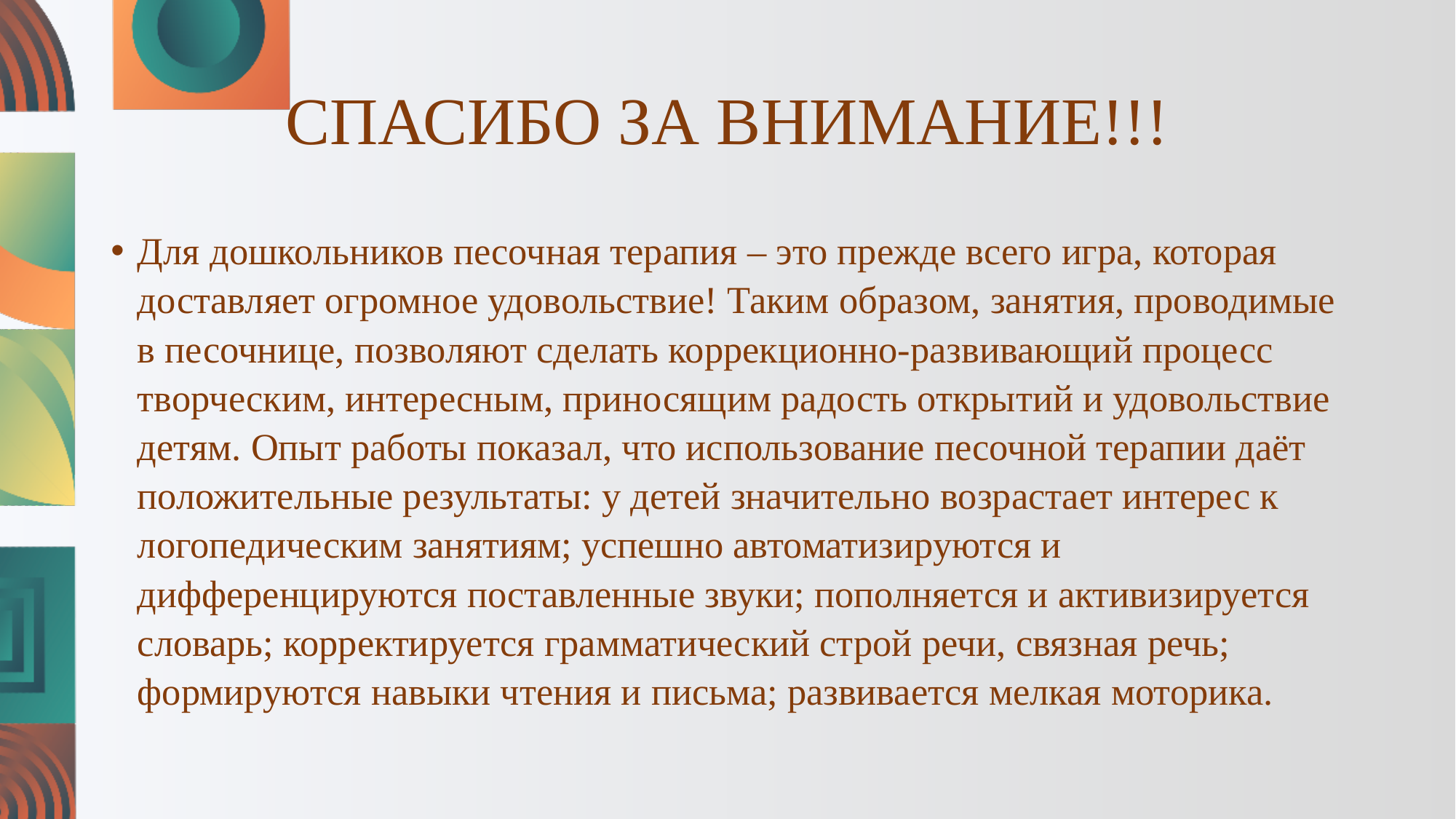

# СПАСИБО ЗА ВНИМАНИЕ!!!
Для дошкольников песочная терапия – это прежде всего игра, которая доставляет огромное удовольствие! Таким образом, занятия, проводимые в песочнице, позволяют сделать коррекционно-развивающий процесс творческим, интересным, приносящим радость открытий и удовольствие детям. Опыт работы показал, что использование песочной терапии даёт положительные результаты: у детей значительно возрастает интерес к логопедическим занятиям; успешно автоматизируются и дифференцируются поставленные звуки; пополняется и активизируется словарь; корректируется грамматический строй речи, связная речь; формируются навыки чтения и письма; развивается мелкая моторика.